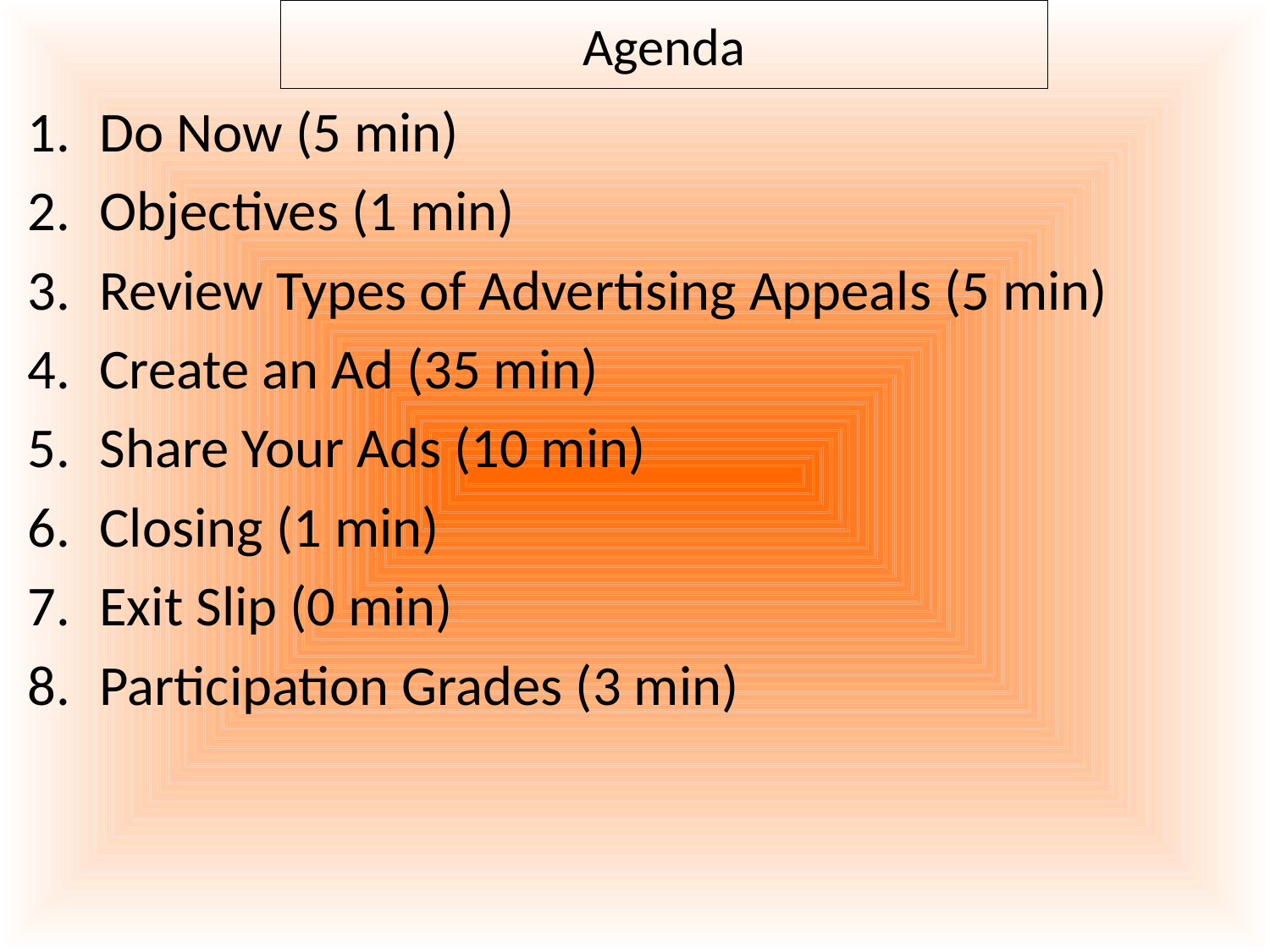

Agenda
Do Now (5 min)
Objectives (1 min)
Review Types of Advertising Appeals (5 min)
Create an Ad (35 min)
Share Your Ads (10 min)
Closing (1 min)
Exit Slip (0 min)
Participation Grades (3 min)